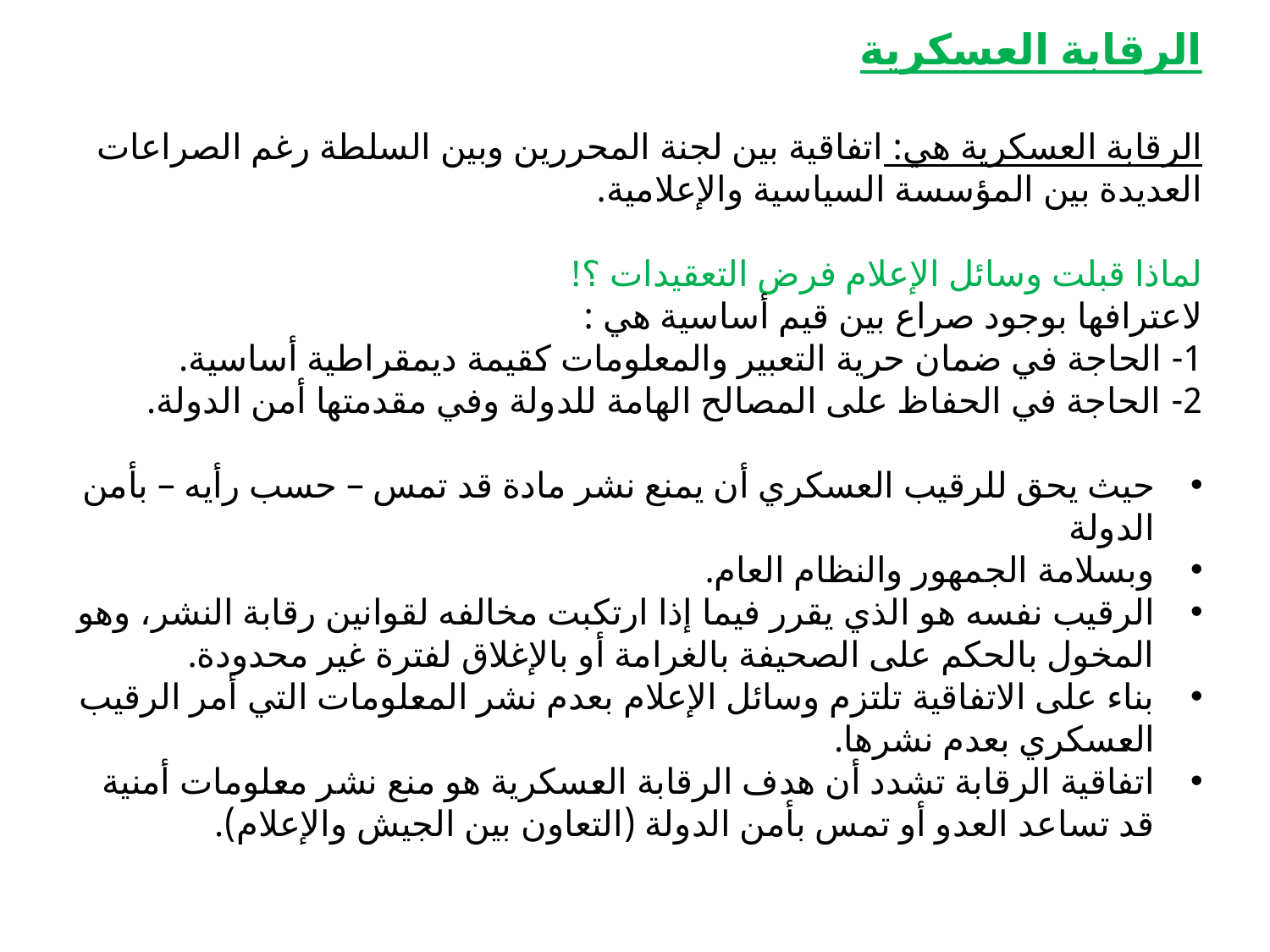

الرقابة العسكرية

الرقابة العسكرية هي: اتفاقية بين لجنة المحررين وبين السلطة رغم الصراعات العديدة بين المؤسسة السياسية والإعلامية.

لماذا قبلت وسائل الإعلام فرض التعقيدات ؟!
لاعترافها بوجود صراع بين قيم أساسية هي :
1- الحاجة في ضمان حرية التعبير والمعلومات كقيمة ديمقراطية أساسية.
2- الحاجة في الحفاظ على المصالح الهامة للدولة وفي مقدمتها أمن الدولة.

حيث يحق للرقيب العسكري أن يمنع نشر مادة قد تمس – حسب رأيه – بأمن الدولة
وبسلامة الجمهور والنظام العام.
الرقيب نفسه هو الذي يقرر فيما إذا ارتكبت مخالفه لقوانين رقابة النشر، وهو المخول بالحكم على الصحيفة بالغرامة أو بالإغلاق لفترة غير محدودة.
بناء على الاتفاقية تلتزم وسائل الإعلام بعدم نشر المعلومات التي أمر الرقيب العسكري بعدم نشرها.
اتفاقية الرقابة تشدد أن هدف الرقابة العسكرية هو منع نشر معلومات أمنية قد تساعد العدو أو تمس بأمن الدولة (التعاون بين الجيش والإعلام).